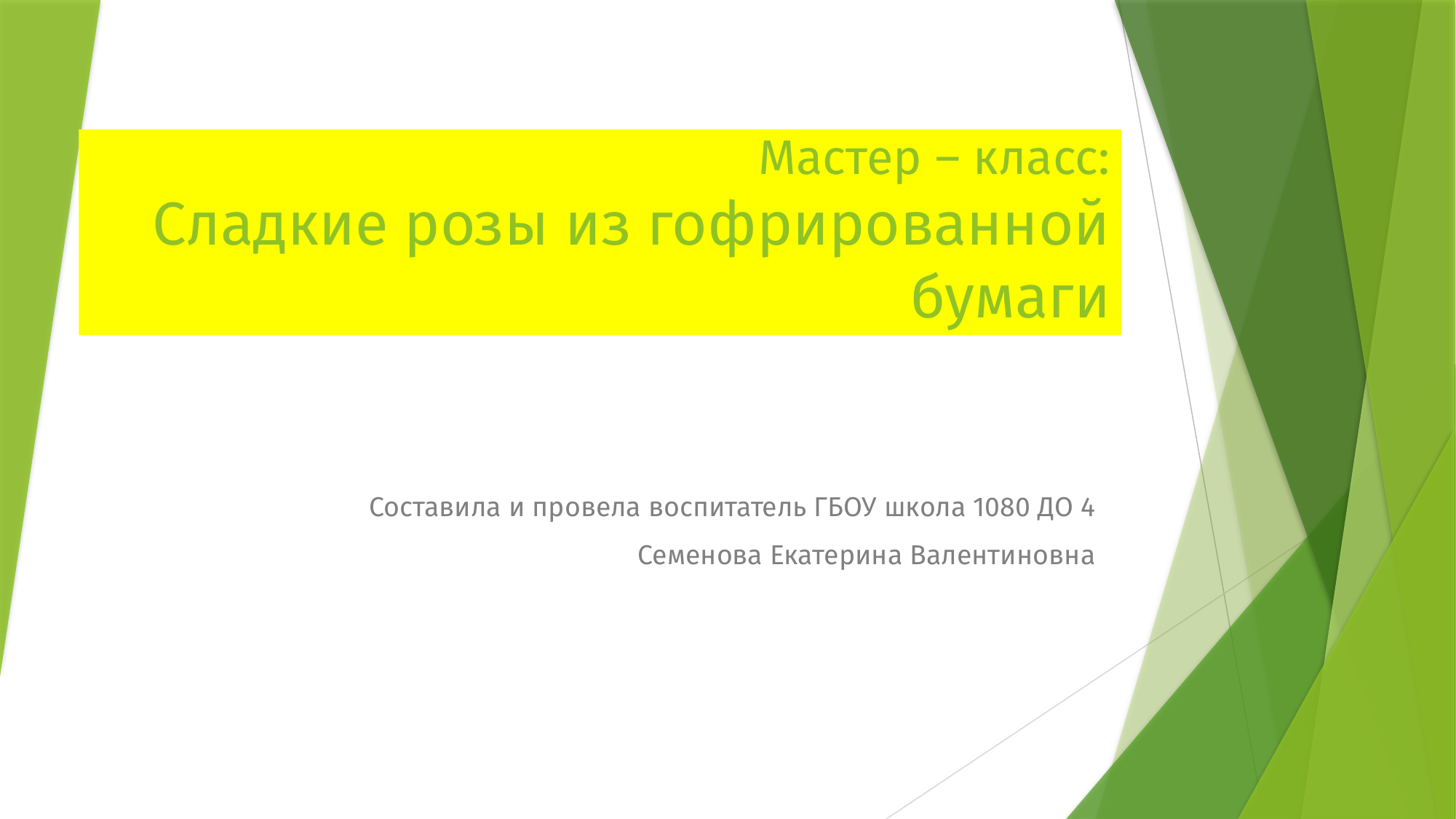

# Мастер – класс: Сладкие розы из гофрированной бумаги
Составила и провела воспитатель ГБОУ школа 1080 ДО 4
Семенова Екатерина Валентиновна